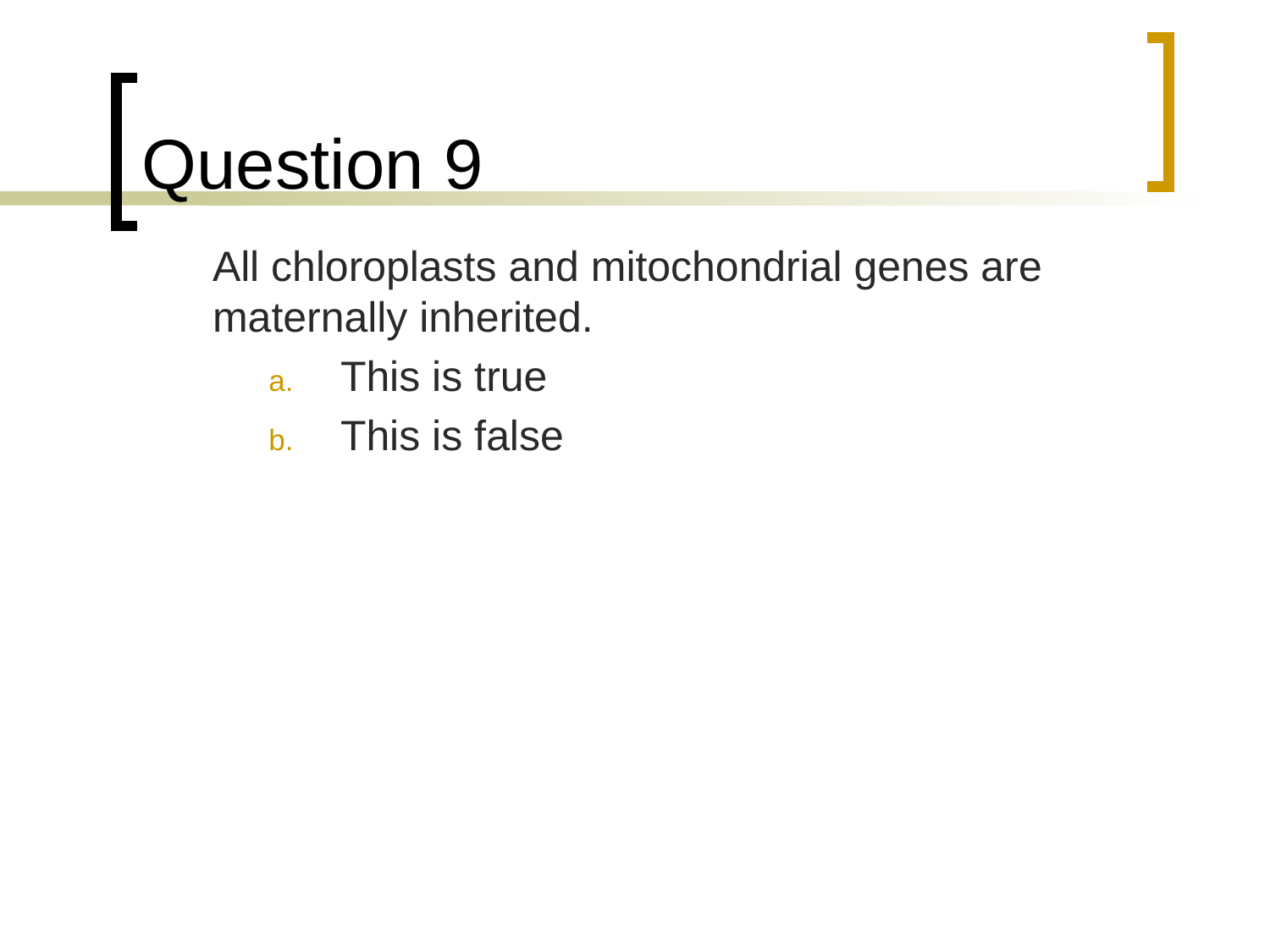

# Question 9
	All chloroplasts and mitochondrial genes are maternally inherited.
This is true
This is false